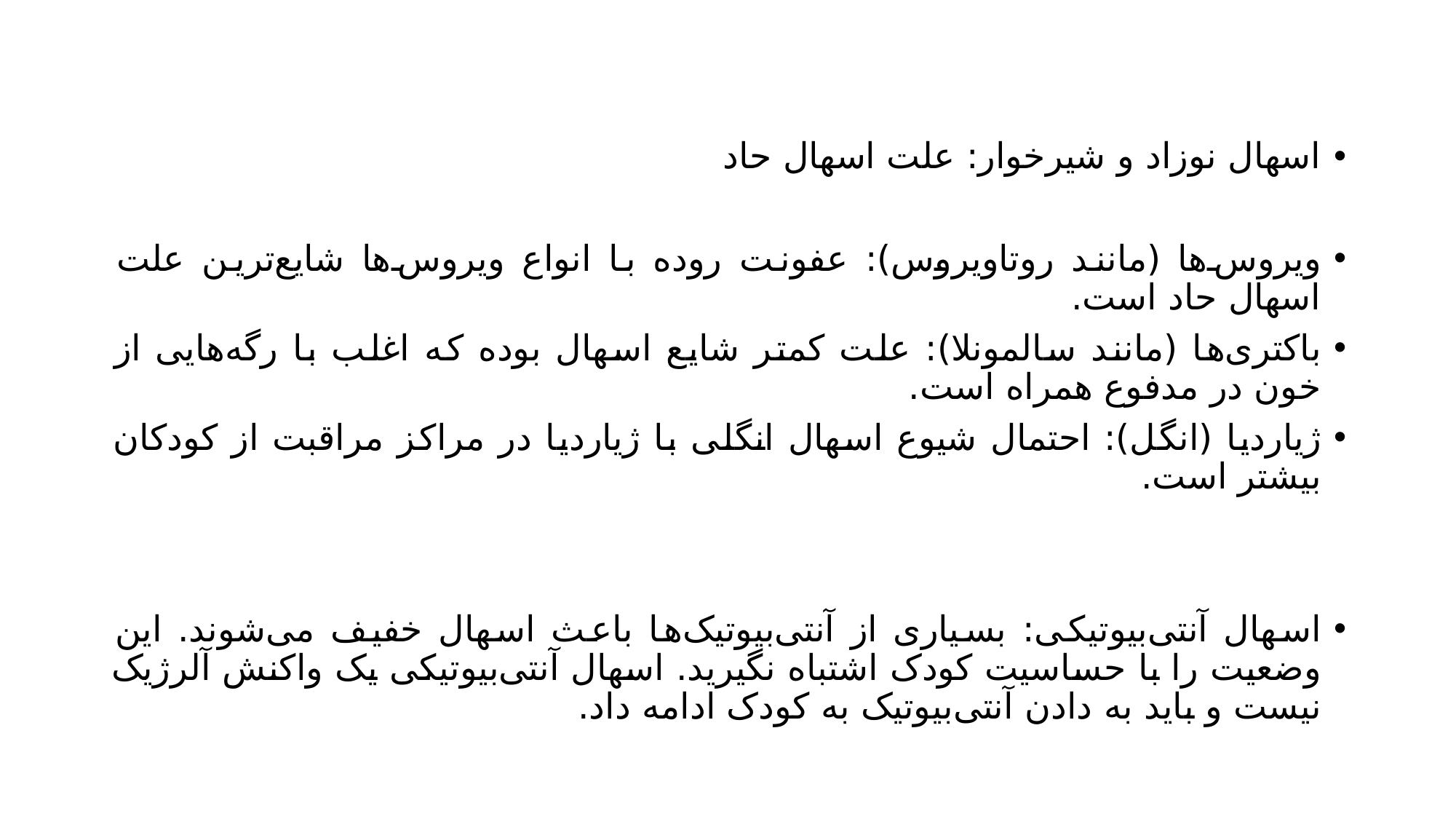

اسهال نوزاد و شیرخوار: علت اسهال حاد

ویروس‌ها (مانند روتاویروس): عفونت روده با انواع ویروس‌ها شایع‌ترین علت اسهال حاد است.
باکتری‌ها (مانند سالمونلا): علت کمتر شایع اسهال بوده که اغلب با رگه‌هایی از خون در مدفوع همراه است.
ژیاردیا (انگل): احتمال شیوع اسهال انگلی با ژیاردیا در مراکز مراقبت از کودکان بیشتر است.

اسهال آنتی‌بیوتیکی: بسیاری از آنتی‌بیوتیک‌ها باعث اسهال خفیف می‌شوند. این وضعیت را با حساسیت کودک اشتباه نگیرید. اسهال آنتی‌بیوتیکی یک واکنش آلرژیک نیست و باید به دادن آنتی‌بیوتیک به کودک ادامه داد.